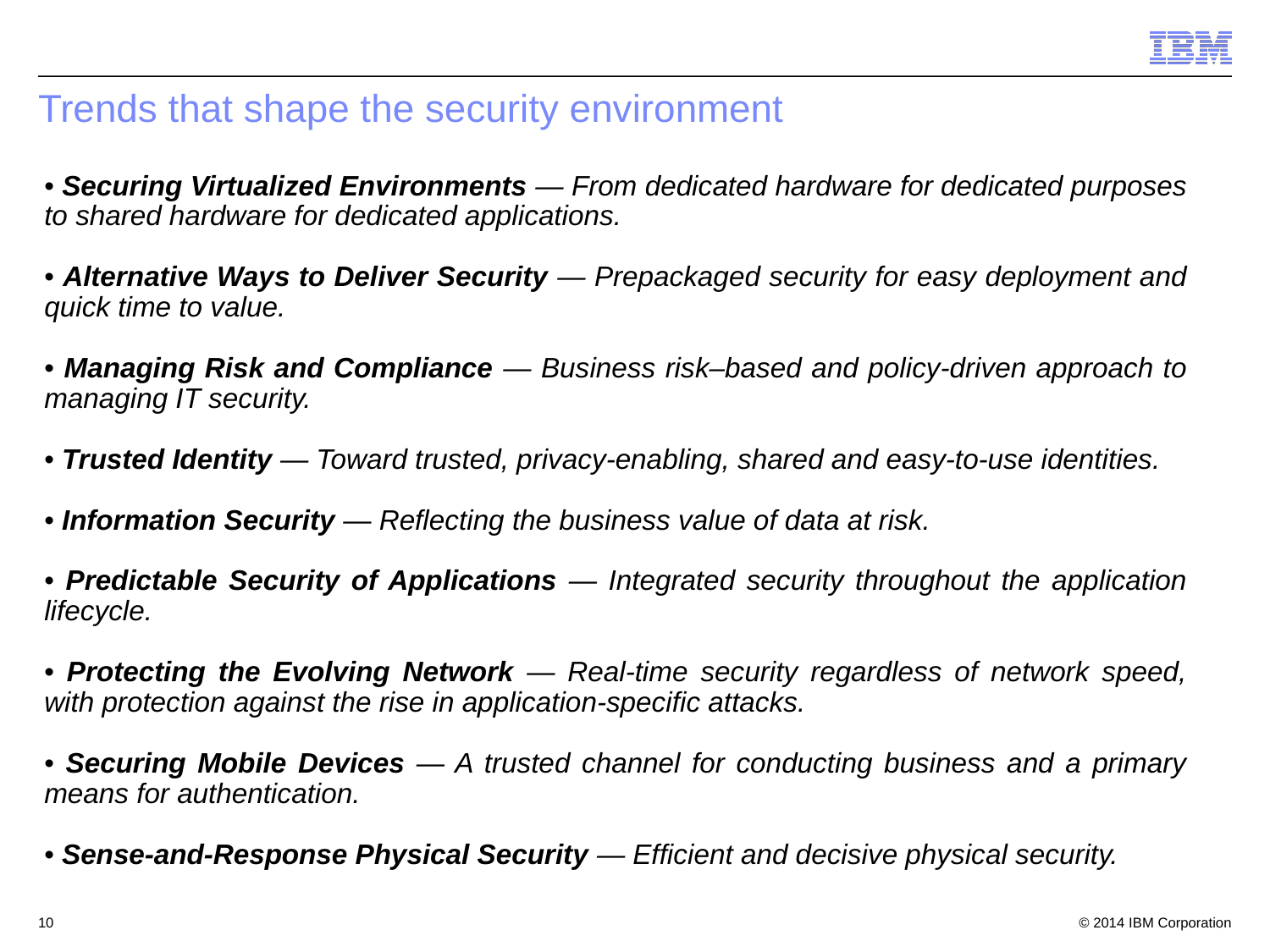

# Trends that shape the security environment
• Securing Virtualized Environments — From dedicated hardware for dedicated purposes to shared hardware for dedicated applications.

• Alternative Ways to Deliver Security — Prepackaged security for easy deployment and quick time to value.

• Managing Risk and Compliance — Business risk–based and policy-driven approach to managing IT security.

• Trusted Identity — Toward trusted, privacy-enabling, shared and easy-to-use identities.

• Information Security — Reflecting the business value of data at risk.

• Predictable Security of Applications — Integrated security throughout the application lifecycle.

• Protecting the Evolving Network — Real-time security regardless of network speed, with protection against the rise in application-specific attacks.

• Securing Mobile Devices — A trusted channel for conducting business and a primary means for authentication.

• Sense-and-Response Physical Security — Efficient and decisive physical security.
10